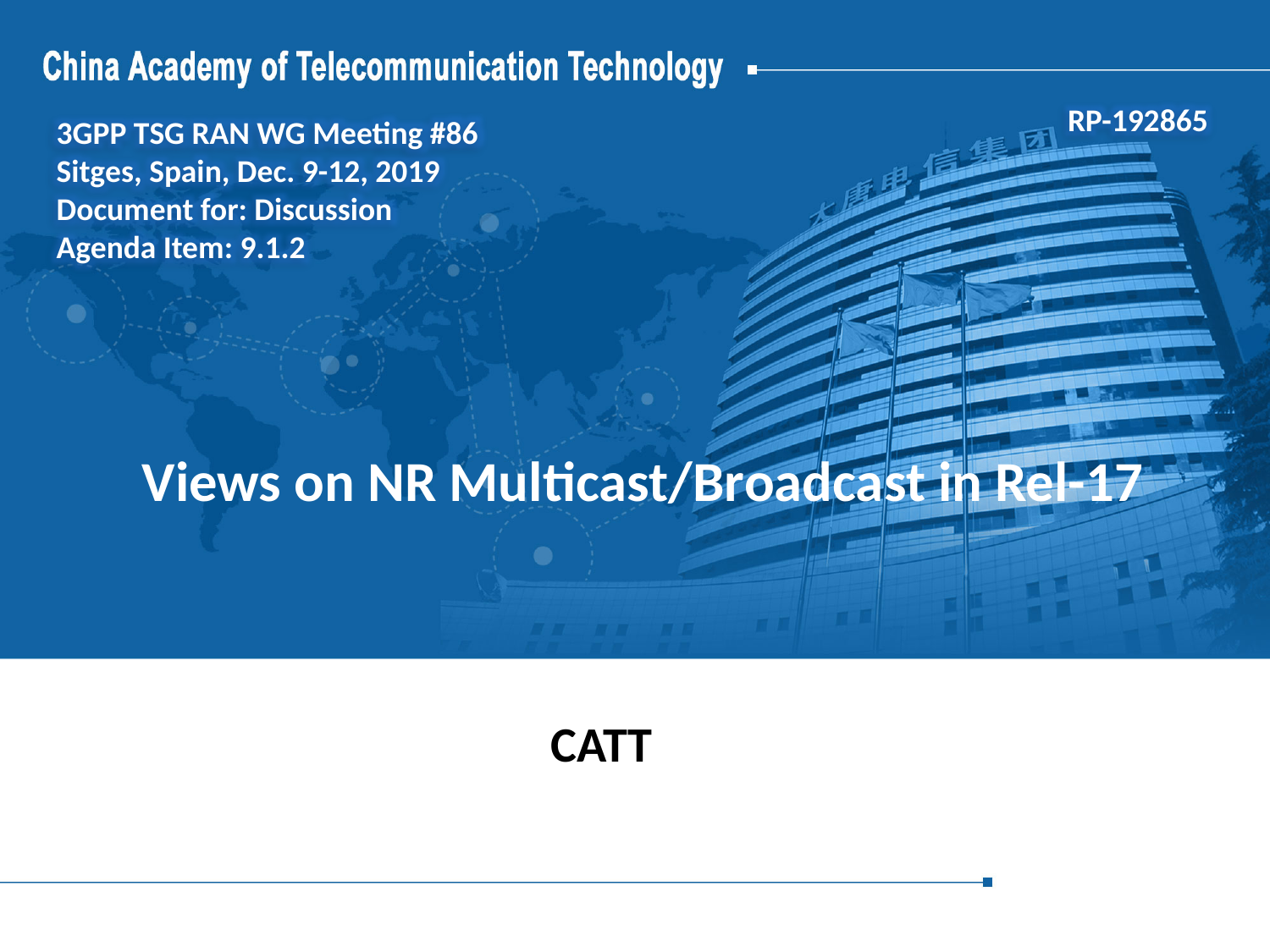

RP-192865
3GPP TSG RAN WG Meeting #86
Sitges, Spain, Dec. 9-12, 2019
Document for: Discussion
Agenda Item: 9.1.2
# Views on NR Multicast/Broadcast in Rel-17
CATT